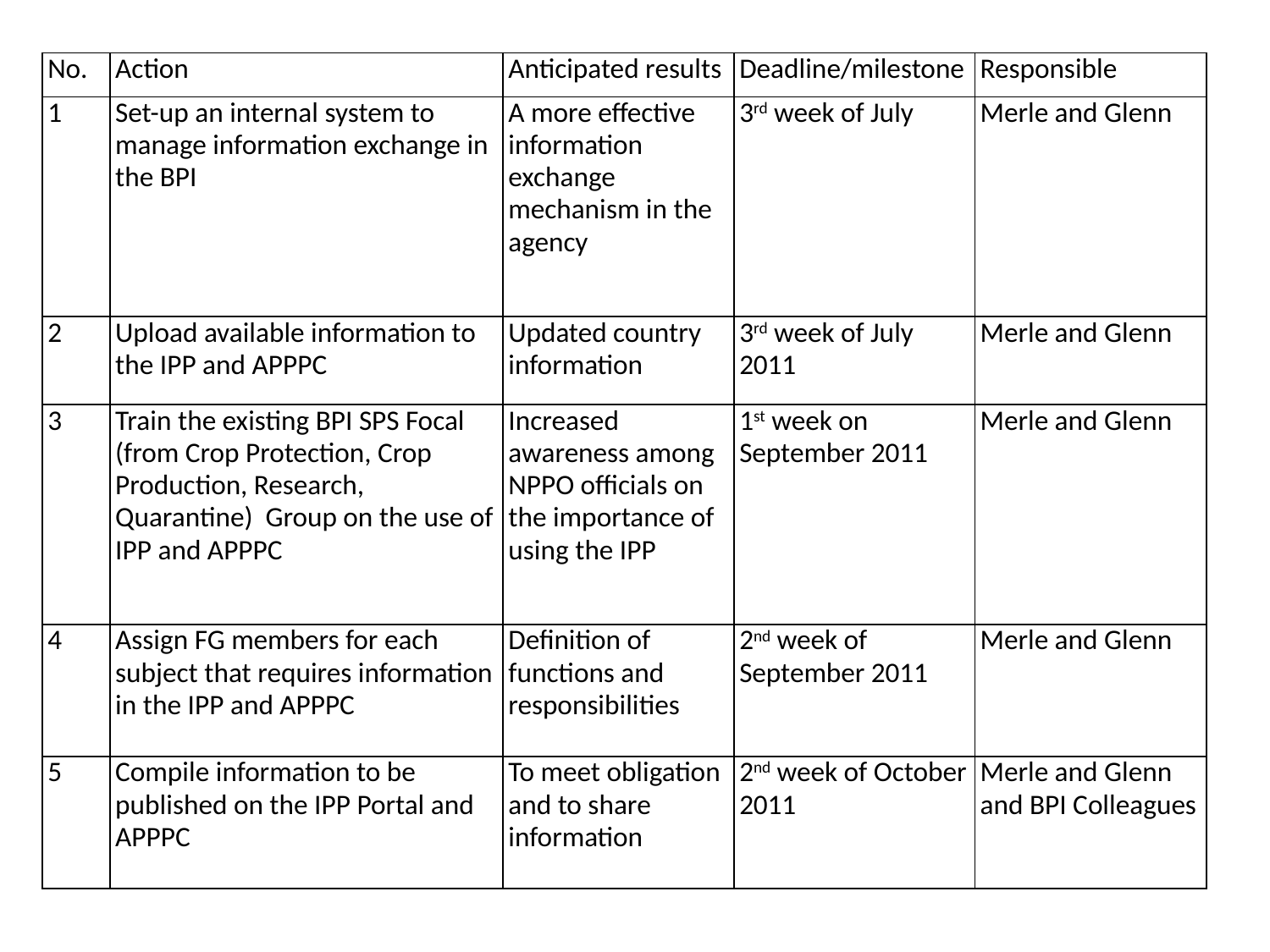

| No. | Action | Anticipated results | Deadline/milestone | Responsible |
| --- | --- | --- | --- | --- |
| 1 | Set-up an internal system to manage information exchange in the BPI | A more effective information exchange mechanism in the agency | 3rd week of July | Merle and Glenn |
| 2 | Upload available information to the IPP and APPPC | Updated country information | 3rd week of July 2011 | Merle and Glenn |
| 3 | Train the existing BPI SPS Focal (from Crop Protection, Crop Production, Research, Quarantine) Group on the use of IPP and APPPC | Increased awareness among NPPO officials on the importance of using the IPP | 1st week on September 2011 | Merle and Glenn |
| 4 | Assign FG members for each subject that requires information in the IPP and APPPC | Definition of functions and responsibilities | 2nd week of September 2011 | Merle and Glenn |
| 5 | Compile information to be published on the IPP Portal and APPPC | To meet obligation and to share information | 2nd week of October 2011 | Merle and Glenn and BPI Colleagues |